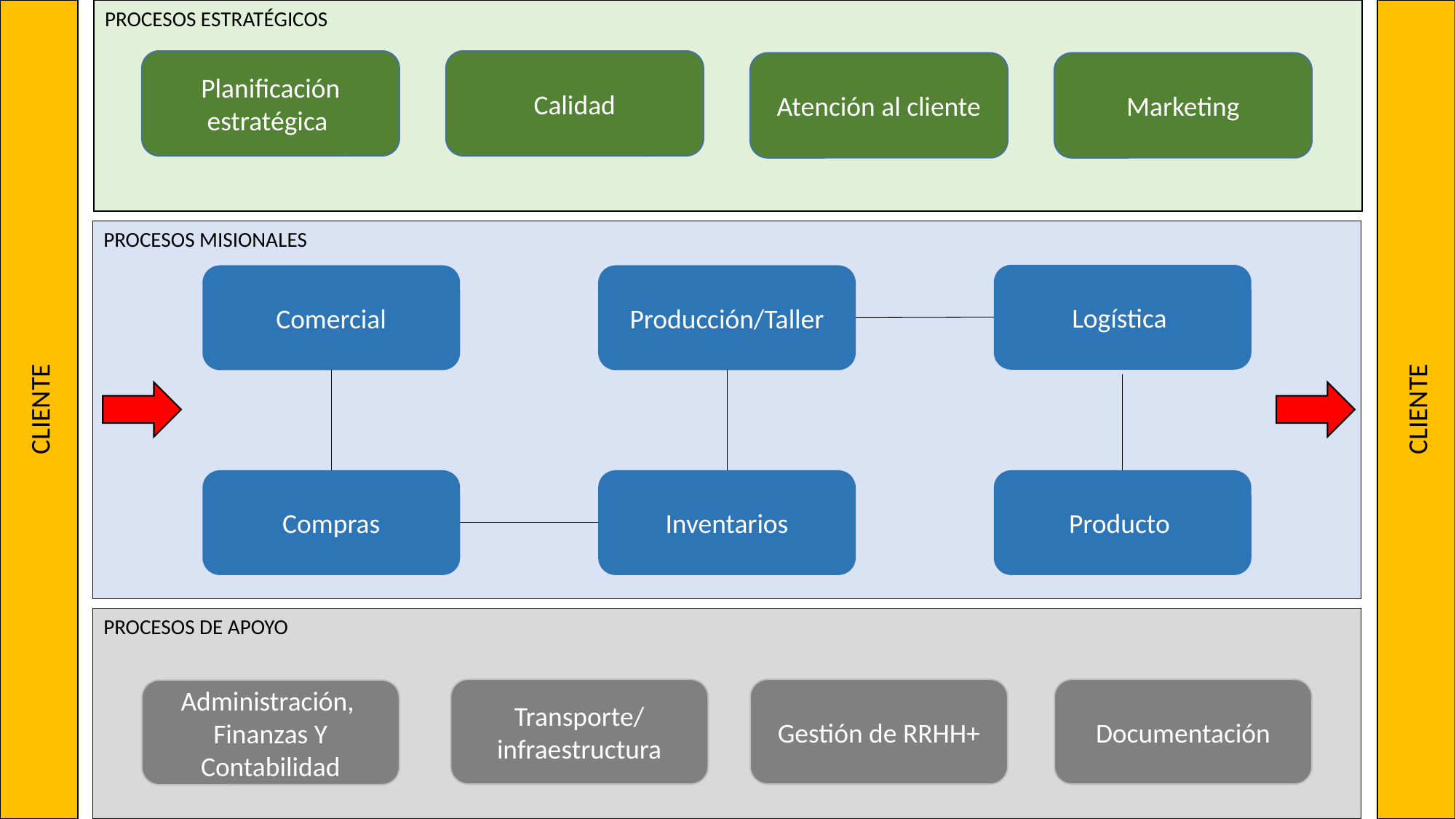

CLIENTE
PROCESOS ESTRATÉGICOS
CLIENTE
Planificación estratégica
Calidad
Atención al cliente
Marketing
PROCESOS MISIONALES

Logística
Comercial
Producción/Taller

Compras
Inventarios
Producto
PROCESOS DE APOYO
Transporte/
infraestructura
Gestión de RRHH+
Documentación
Administración,  Finanzas Y Contabilidad